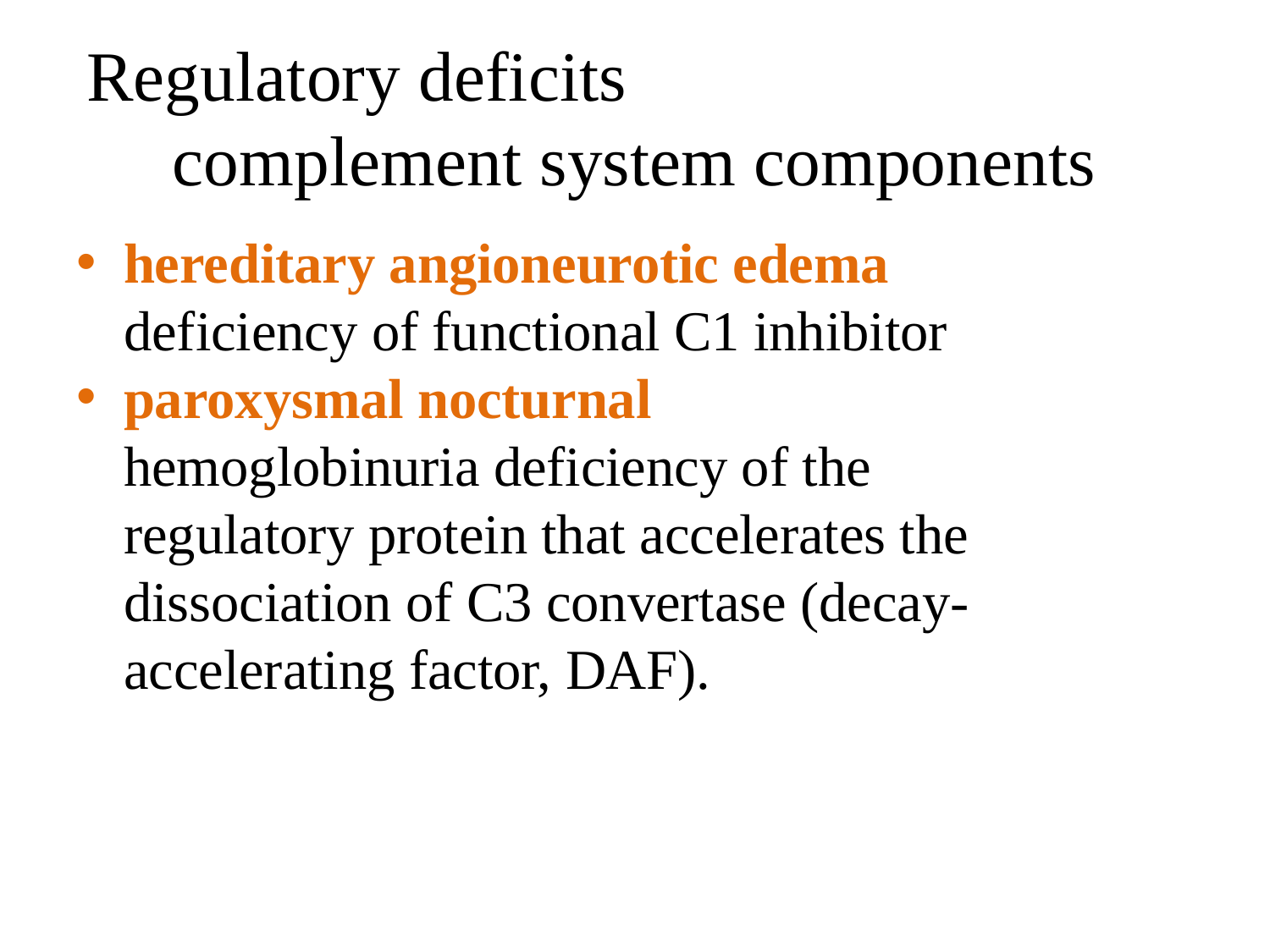

# Regulatory deficits
complement system components
hereditary angioneurotic edema deficiency of functional C1 inhibitor
paroxysmal nocturnal hemoglobinuria deficiency of the regulatory protein that accelerates the dissociation of C3 convertase (decay-accelerating factor, DAF).